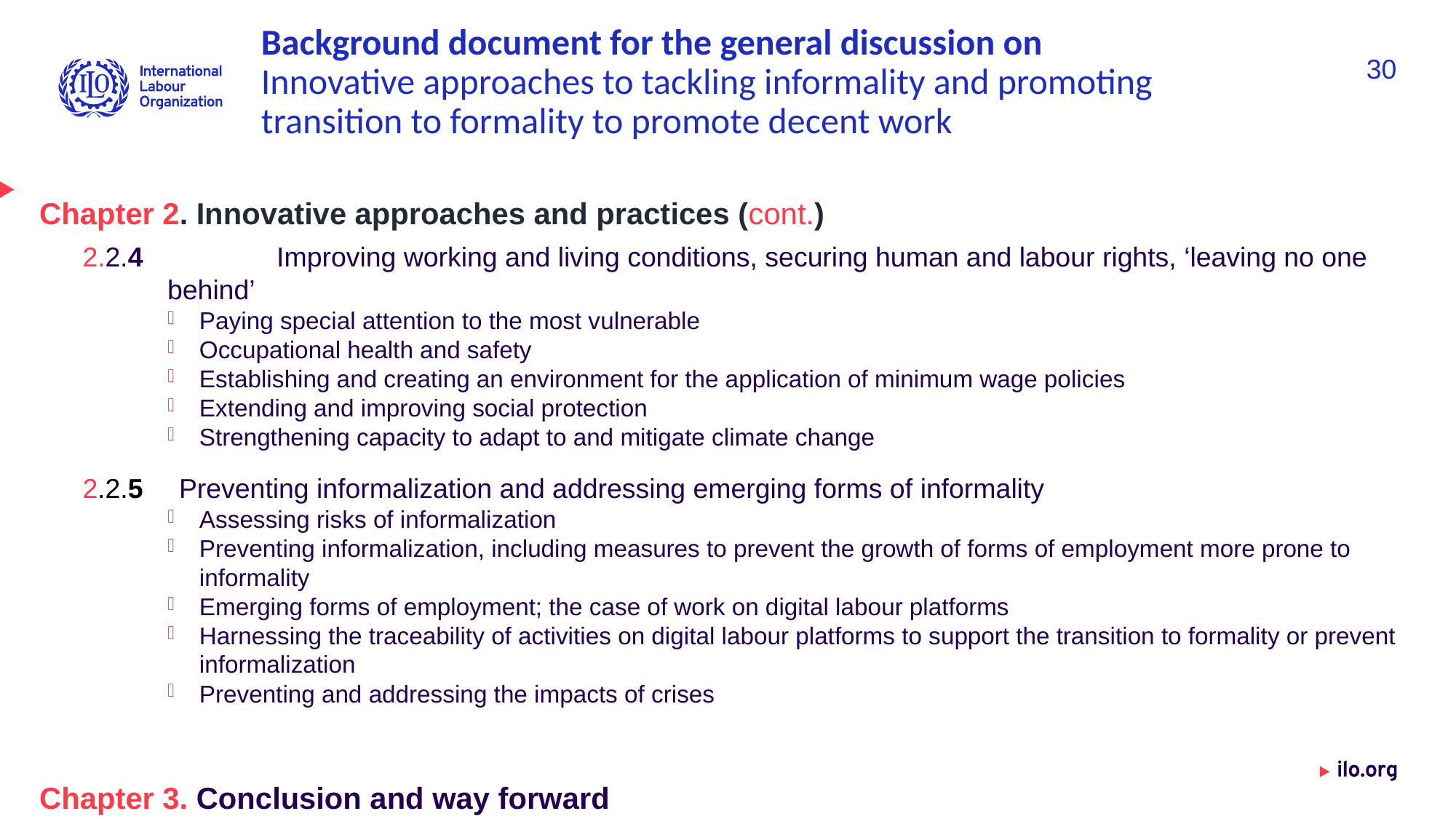

# Background document for the general discussion on Innovative approaches to tackling informality and promoting transition to formality to promote decent work
30
Chapter 2. Innovative approaches and practices (cont.)
2.2.4 		Improving working and living conditions, securing human and labour rights, ‘leaving no one behind’
Paying special attention to the most vulnerable
Occupational health and safety
Establishing and creating an environment for the application of minimum wage policies
Extending and improving social protection
Strengthening capacity to adapt to and mitigate climate change
2.2.5 	Preventing informalization and addressing emerging forms of informality
Assessing risks of informalization
Preventing informalization, including measures to prevent the growth of forms of employment more prone to informality
Emerging forms of employment; the case of work on digital labour platforms
Harnessing the traceability of activities on digital labour platforms to support the transition to formality or prevent informalization
Preventing and addressing the impacts of crises

Chapter 3. Conclusion and way forward

Date: Monday / 01 / October / 2019